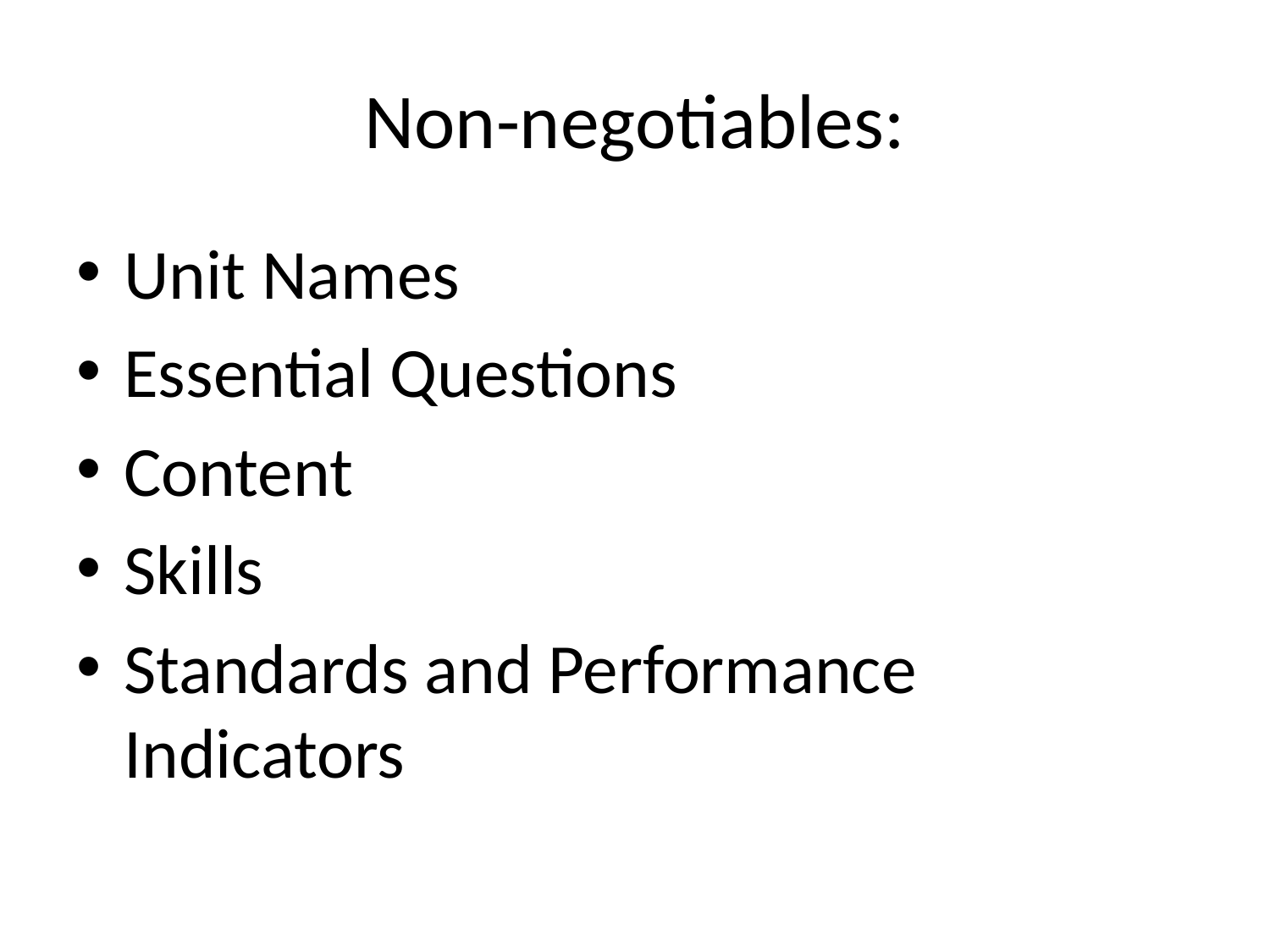

# Non-negotiables:
Unit Names
Essential Questions
Content
Skills
Standards and Performance Indicators